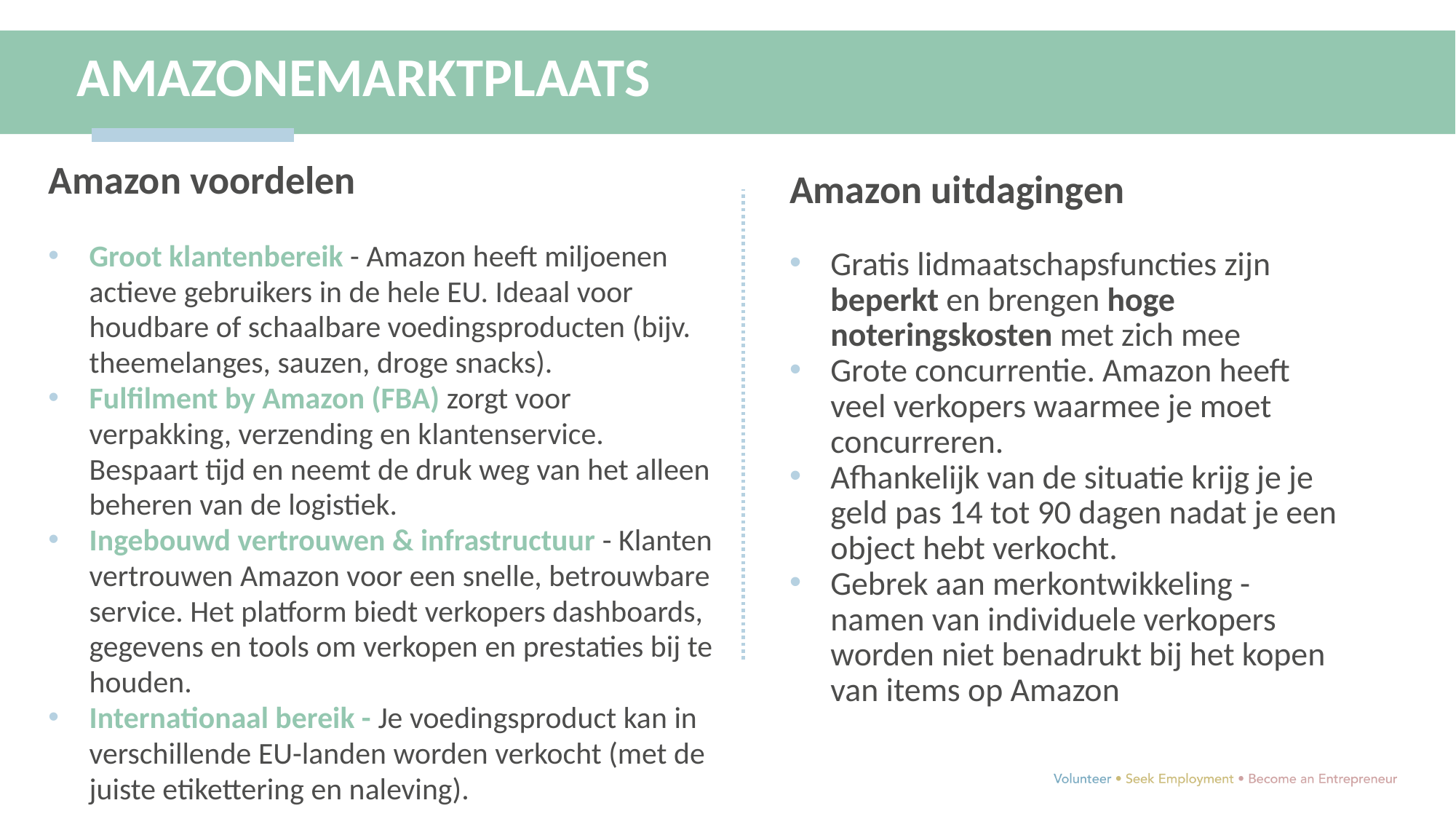

AMAZONEMARKTPLAATS
Amazon voordelen

Groot klantenbereik - Amazon heeft miljoenen actieve gebruikers in de hele EU. Ideaal voor houdbare of schaalbare voedingsproducten (bijv. theemelanges, sauzen, droge snacks).
Fulfilment by Amazon (FBA) zorgt voor verpakking, verzending en klantenservice. Bespaart tijd en neemt de druk weg van het alleen beheren van de logistiek.
Ingebouwd vertrouwen & infrastructuur - Klanten vertrouwen Amazon voor een snelle, betrouwbare service. Het platform biedt verkopers dashboards, gegevens en tools om verkopen en prestaties bij te houden.
Internationaal bereik - Je voedingsproduct kan in verschillende EU-landen worden verkocht (met de juiste etikettering en naleving).

Amazon uitdagingen

Gratis lidmaatschapsfuncties zijn beperkt en brengen hoge noteringskosten met zich mee
Grote concurrentie. Amazon heeft veel verkopers waarmee je moet concurreren.
Afhankelijk van de situatie krijg je je geld pas 14 tot 90 dagen nadat je een object hebt verkocht.
Gebrek aan merkontwikkeling - namen van individuele verkopers worden niet benadrukt bij het kopen van items op Amazon